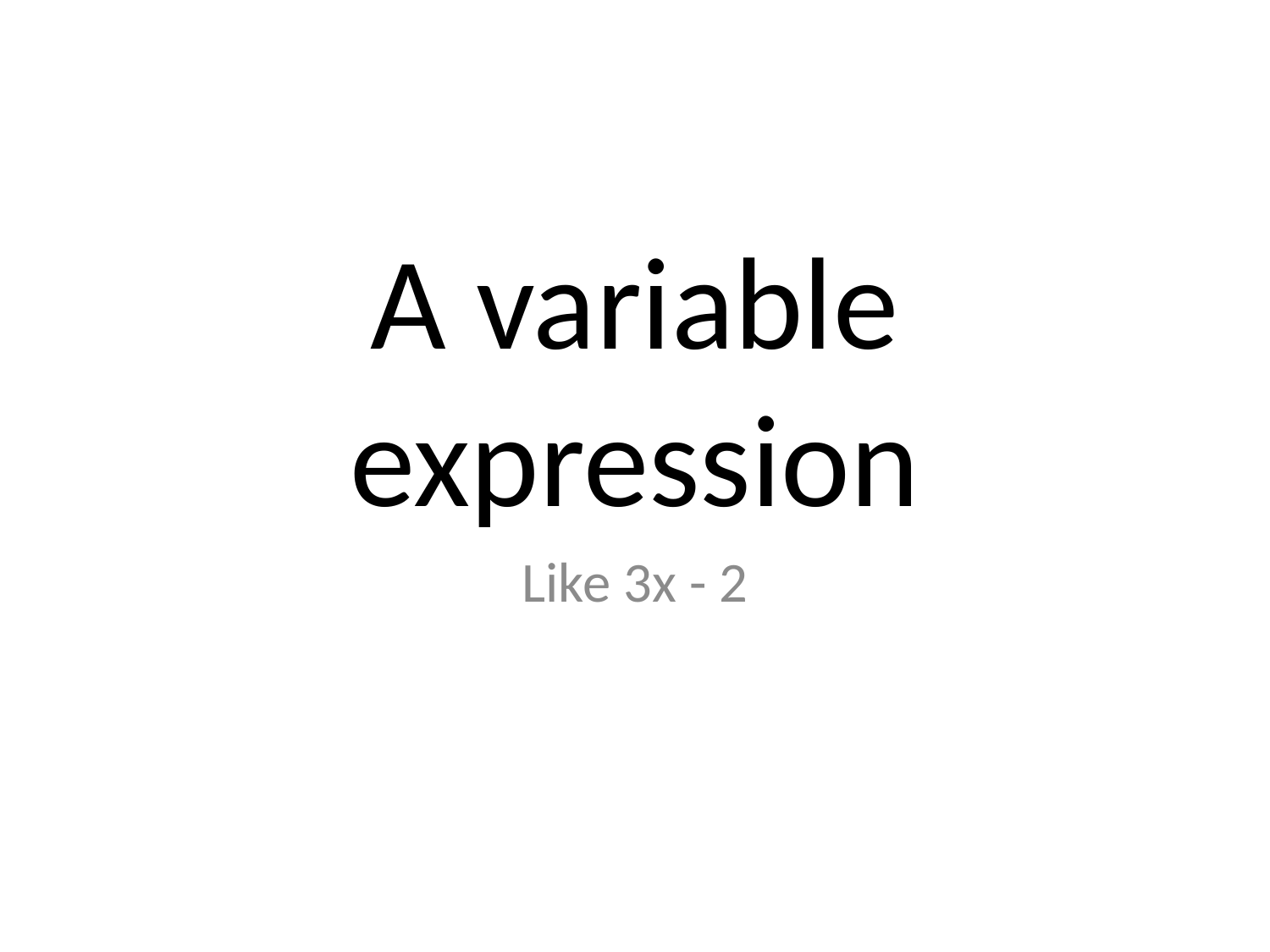

# A variable expression
Like 3x - 2